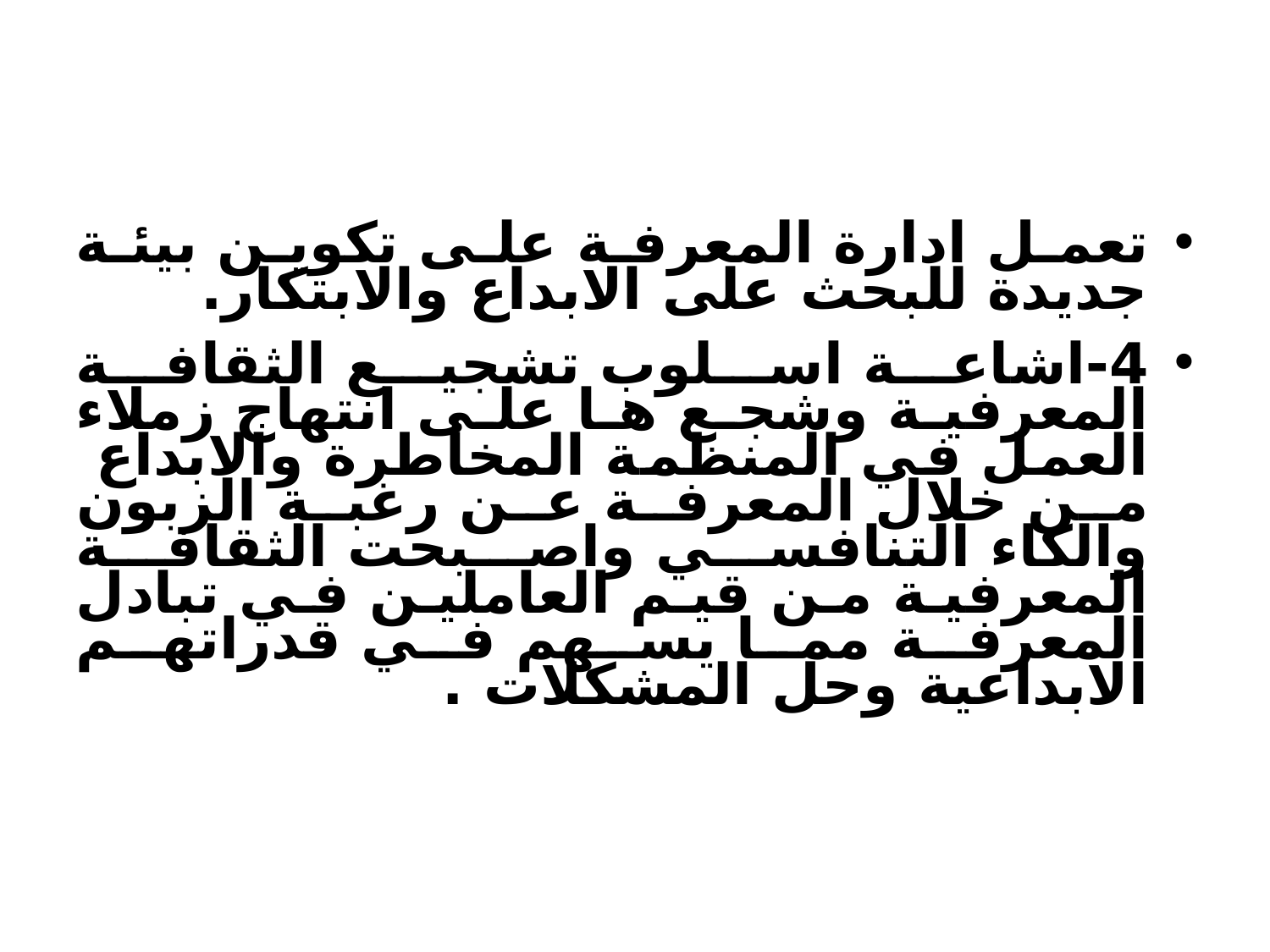

تعمل ادارة المعرفة على تكوين بيئة جديدة للبحث على الابداع والابتكار.
4-اشاعة اسلوب تشجيع الثقافة المعرفية وشجع ها على انتهاج زملاء العمل في المنظمة المخاطرة والابداع  من خلال المعرفة عن رغبة الزبون والكاء التنافسي واصبحت الثقافة المعرفية من قيم العاملين في تبادل المعرفة مما يسهم في قدراتهم الابداعية وحل المشكلات .